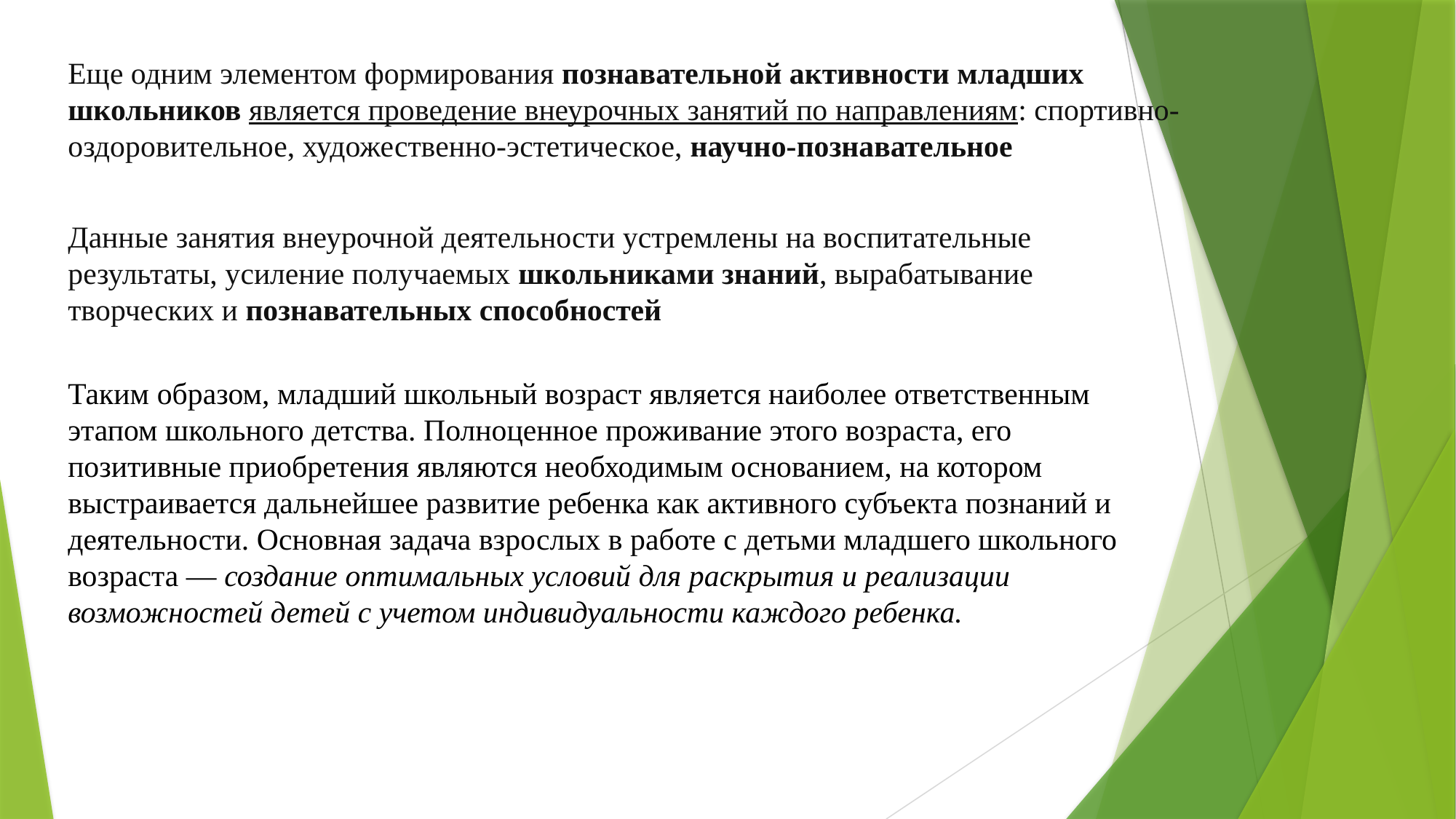

Еще одним элементом формирования познавательной активности младших школьников является проведение внеурочных занятий по направлениям: спортивно-оздоровительное, художественно-эстетическое, научно-познавательное
#
Данные занятия внеурочной деятельности устремлены на воспитательные результаты, усиление получаемых школьниками знаний, вырабатывание творческих и познавательных способностей
Таким образом, младший школьный возраст является наиболее ответственным этапом школьного детства. Полноценное проживание этого возраста, его позитивные приобретения являются необходимым основанием, на котором выстраивается дальнейшее развитие ребенка как активного субъекта познаний и деятельности. Основная задача взрослых в работе с детьми младшего школьного возраста — создание оптимальных условий для раскрытия и реализации возможностей детей с учетом индивидуальности каждого ребенка.